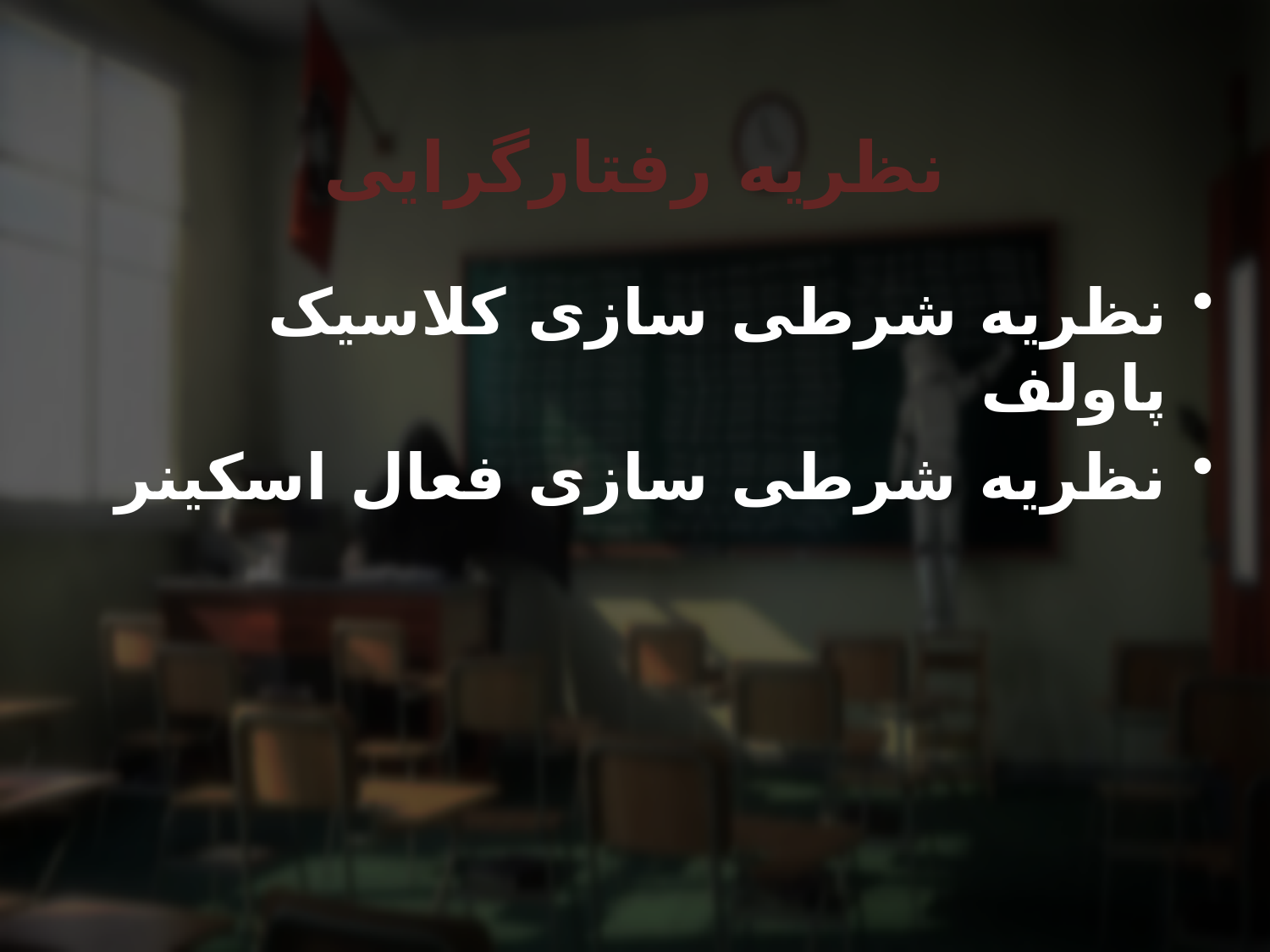

نظریه رفتارگرایی
نظریه شرطی سازی کلاسیک پاولف
نظریه شرطی سازی فعال اسکینر